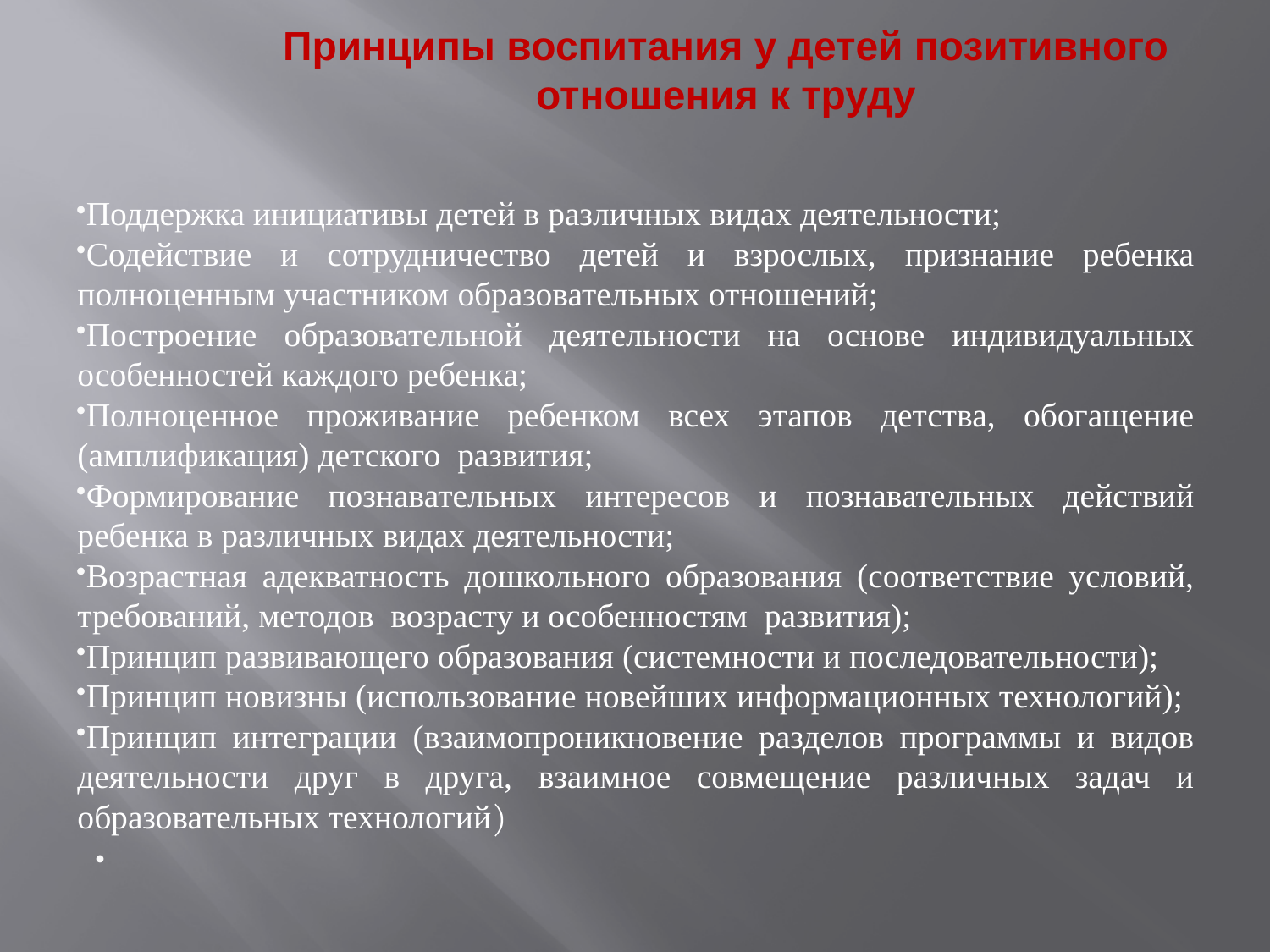

# Принципы воспитания у детей позитивного отношения к труду
Поддержка инициативы детей в различных видах деятельности;
Содействие и сотрудничество детей и взрослых, признание ребенка полноценным участником образовательных отношений;
Построение образовательной деятельности на основе индивидуальных особенностей каждого ребенка;
Полноценное проживание ребенком всех этапов детства, обогащение (амплификация) детского  развития;
Формирование познавательных интересов и познавательных действий ребенка в различных видах деятельности;
Возрастная адекватность дошкольного образования (соответствие условий, требований, методов  возрасту и особенностям  развития);
Принцип развивающего образования (системности и последовательности);
Принцип новизны (использование новейших информационных технологий);
Принцип интеграции (взаимопроникновение разделов программы и видов деятельности друг в друга, взаимное совмещение различных задач и образовательных технологий)